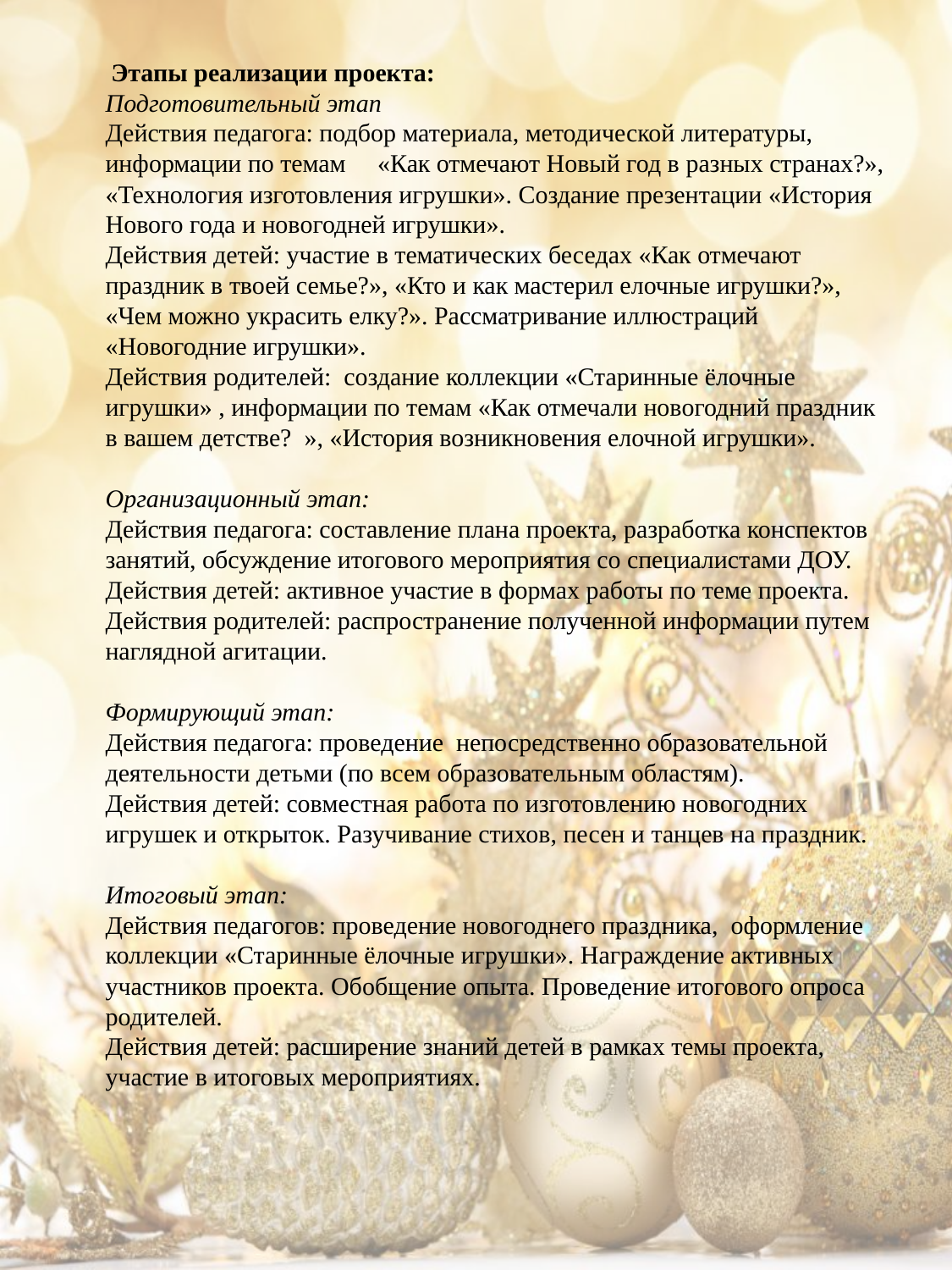

#
        Этапы реализации проекта:
Подготовительный этап
Действия педагога: подбор материала, методической литературы, информации по темам     «Как отмечают Новый год в разных странах?», «Технология изготовления игрушки». Создание презентации «История Нового года и новогодней игрушки».
Действия детей: участие в тематических беседах «Как отмечают праздник в твоей семье?», «Кто и как мастерил елочные игрушки?», «Чем можно украсить елку?». Рассматривание иллюстраций «Новогодние игрушки».
Действия родителей:  создание коллекции «Старинные ёлочные игрушки» , информации по темам «Как отмечали новогодний праздник в вашем детстве?  », «История возникновения елочной игрушки».
Организационный этап:
Действия педагога: составление плана проекта, разработка конспектов занятий, обсуждение итогового мероприятия со специалистами ДОУ.
Действия детей: активное участие в формах работы по теме проекта.
Действия родителей: распространение полученной информации путем наглядной агитации.
Формирующий этап:
Действия педагога: проведение  непосредственно образовательной деятельности детьми (по всем образовательным областям).
Действия детей: совместная работа по изготовлению новогодних игрушек и открыток. Разучивание стихов, песен и танцев на праздник.
Итоговый этап:
Действия педагогов: проведение новогоднего праздника,  оформление коллекции «Старинные ёлочные игрушки». Награждение активных участников проекта. Обобщение опыта. Проведение итогового опроса родителей.
Действия детей: расширение знаний детей в рамках темы проекта, участие в итоговых мероприятиях.